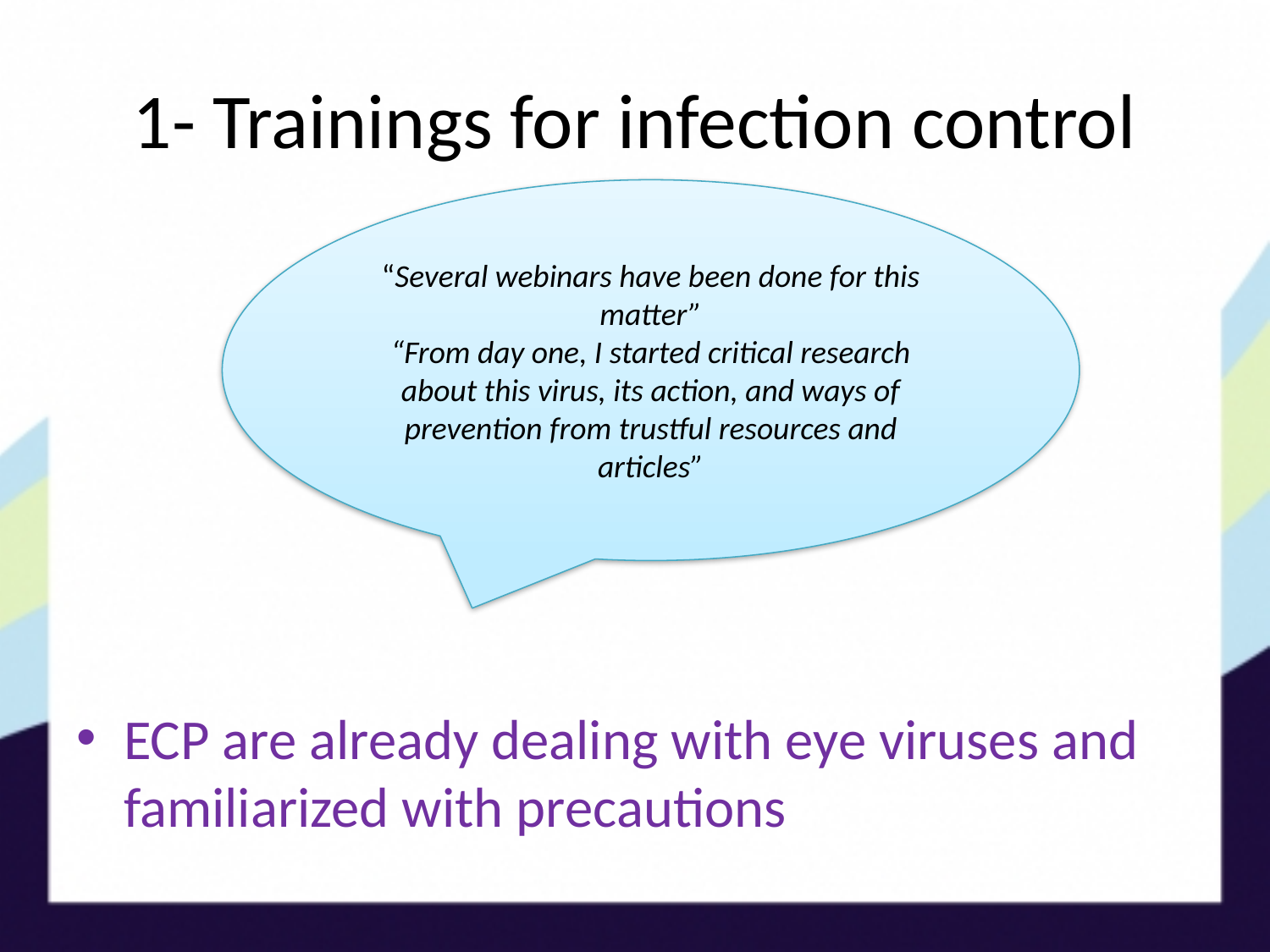

# 1- Trainings for infection control
“Several webinars have been done for this matter”
“From day one, I started critical research about this virus, its action, and ways of prevention from trustful resources and articles”

ECP are already dealing with eye viruses and familiarized with precautions